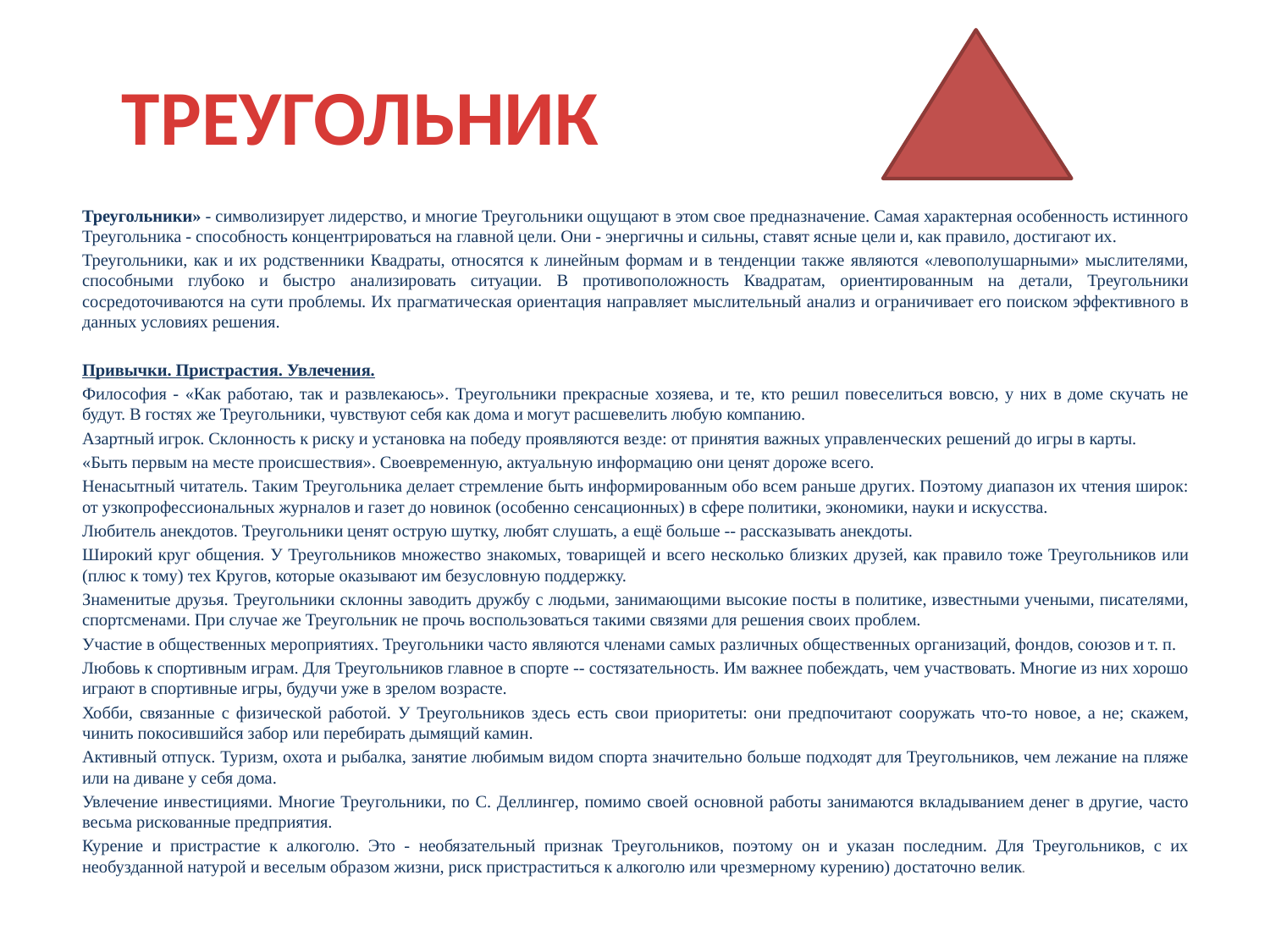

# ТРЕУГОЛЬНИК
Треугольники» - символизирует лидерство, и многие Треугольники ощущают в этом свое предназначение. Самая характерная особенность истинного Треугольника - способность концентрироваться на главной цели. Они - энергичны и сильны, ставят ясные цели и, как правило, достигают их.
Треугольники, как и их родственники Квадраты, относятся к линейным формам и в тенденции также являются «левополушарными» мыслителями, способными глубоко и быстро анализировать ситуации. В противоположность Квадратам, ориентированным на детали, Треугольники сосредоточиваются на сути проблемы. Их прагматическая ориентация направляет мыслительный анализ и ограничивает его поиском эффективного в данных условиях решения.

Привычки. Пристрастия. Увлечения.
Философия - «Как работаю, так и развлекаюсь». Треугольники прекрасные хозяева, и те, кто решил повеселиться вовсю, у них в доме скучать не будут. В гостях же Треугольники, чувствуют себя как дома и могут расшевелить любую компанию.
Азартный игрок. Склонность к риску и установка на победу проявляются везде: от принятия важных управленческих решений до игры в карты.
«Быть первым на месте происшествия». Своевременную, актуальную информацию они ценят дороже всего.
Ненасытный читатель. Таким Треугольника делает стремление быть информированным обо всем раньше других. Поэтому диапазон их чтения широк: от узкопрофессиональных журналов и газет до новинок (особенно сенсационных) в сфере политики, экономики, науки и искусства.
Любитель анекдотов. Треугольники ценят острую шутку, любят слушать, а ещё больше -- рассказывать анекдоты.
Широкий круг общения. У Треугольников множество знакомых, товарищей и всего несколько близких друзей, как правило тоже Треугольников или (плюс к тому) тех Кругов, которые оказывают им безусловную поддержку.
Знаменитые друзья. Треугольники склонны заводить дружбу с людьми, занимающими высокие посты в политике, известными учеными, писателями, спортсменами. При случае же Треугольник не прочь воспользоваться такими связями для решения своих проблем.
Участие в общественных мероприятиях. Треугольники часто являются членами самых различных общественных организаций, фондов, союзов и т. п.
Любовь к спортивным играм. Для Треугольников главное в спорте -- состязательность. Им важнее побеждать, чем участвовать. Многие из них хорошо играют в спортивные игры, будучи уже в зрелом возрасте.
Хобби, связанные с физической работой. У Треугольников здесь есть свои приоритеты: они предпочитают сооружать что-то новое, а не; скажем, чинить покосившийся забор или перебирать дымящий камин.
Активный отпуск. Туризм, охота и рыбалка, занятие любимым видом спорта значительно больше подходят для Треугольников, чем лежание на пляже или на диване у себя дома.
Увлечение инвестициями. Многие Треугольники, по С. Деллингер, помимо своей основной работы занимаются вкладыванием денег в другие, часто весьма рискованные предприятия.
Курение и пристрастие к алкоголю. Это - необязательный признак Треугольников, поэтому он и указан последним. Для Треугольников, с их необузданной натурой и веселым образом жизни, риск пристраститься к алкоголю или чрезмерному курению) достаточно велик.